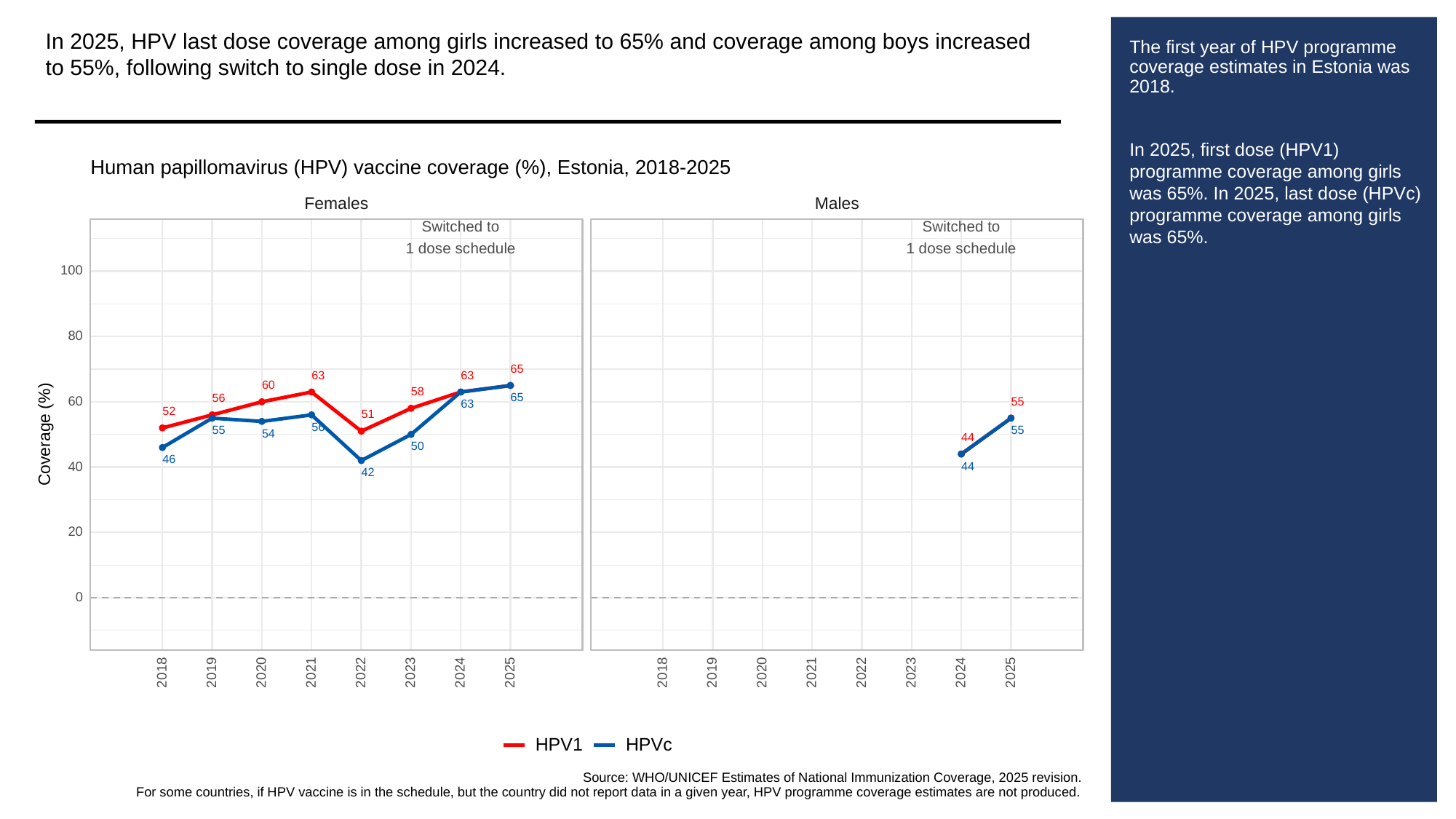

In 2025, HPV last dose coverage among girls increased to 65% and coverage among boys increased to 55%, following switch to single dose in 2024.
# The first year of HPV programme coverage estimates in Estonia was 2018.

In 2025, first dose (HPV1) programme coverage among girls was 65%. In 2025, last dose (HPVc) programme coverage among girls was 65%.

Human papillomavirus (HPV) vaccine coverage (%), Estonia, 2018-2025
Females
Males

Switched to
Switched to

1 dose schedule
1 dose schedule
100

80

65

63
63
60

58

65
56
60
55

63

52
51

56

55
55
Coverage (%)

54

44

50

46

40
44

42

20

0

2023
2023
2018
2019
2020
2021
2022
2024
2025
2018
2019
2020
2021
2022
2024
2025
HPVc
HPV1

Source: WHO/UNICEF Estimates of National Immunization Coverage, 2025 revision.
For some countries, if HPV vaccine is in the schedule, but the country did not report data in a given year, HPV programme coverage estimates are not produced.